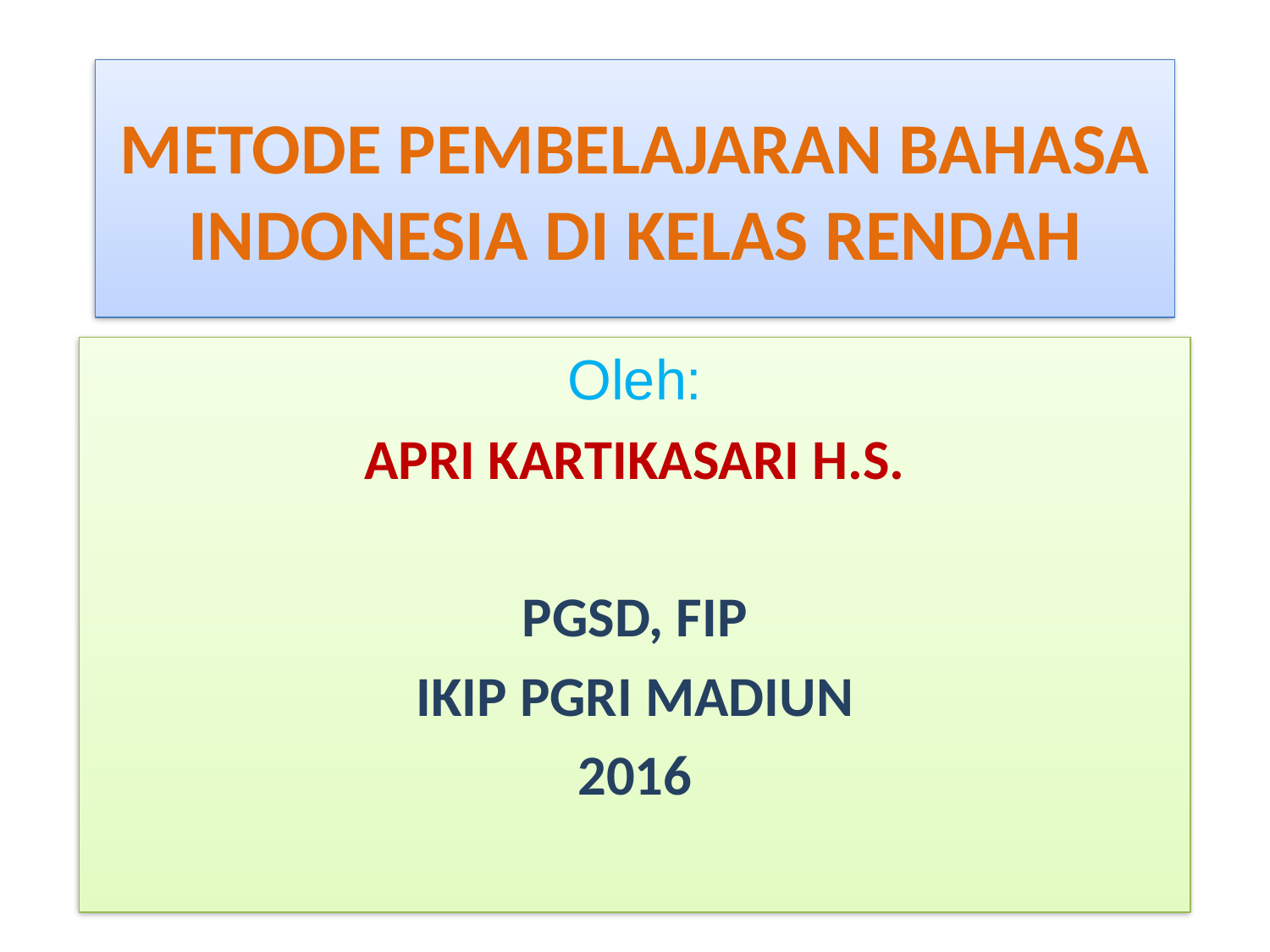

# METODE PEMBELAJARAN BAHASA INDONESIA DI KELAS RENDAH
Oleh:
APRI KARTIKASARI H.S.

PGSD, FIP
IKIP PGRI MADIUN
2016